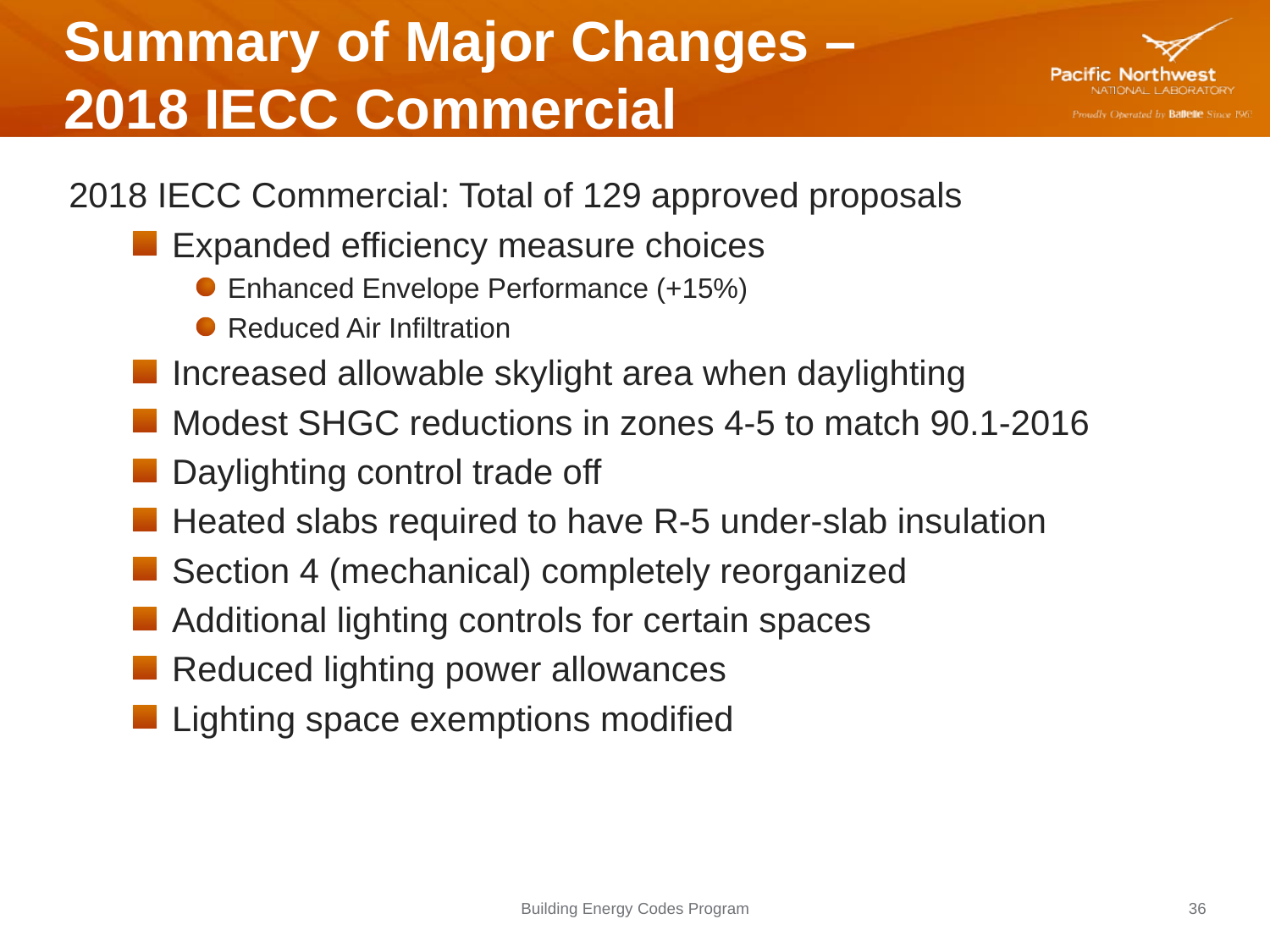

# Summary of Major Changes – 2018 IECC Commercial
2018 IECC Commercial: Total of 129 approved proposals
Expanded efficiency measure choices
Enhanced Envelope Performance (+15%)
Reduced Air Infiltration
Increased allowable skylight area when daylighting
Modest SHGC reductions in zones 4-5 to match 90.1-2016
Daylighting control trade off
Heated slabs required to have R-5 under-slab insulation
Section 4 (mechanical) completely reorganized
Additional lighting controls for certain spaces
Reduced lighting power allowances
Lighting space exemptions modified

Building Energy Codes Program
36